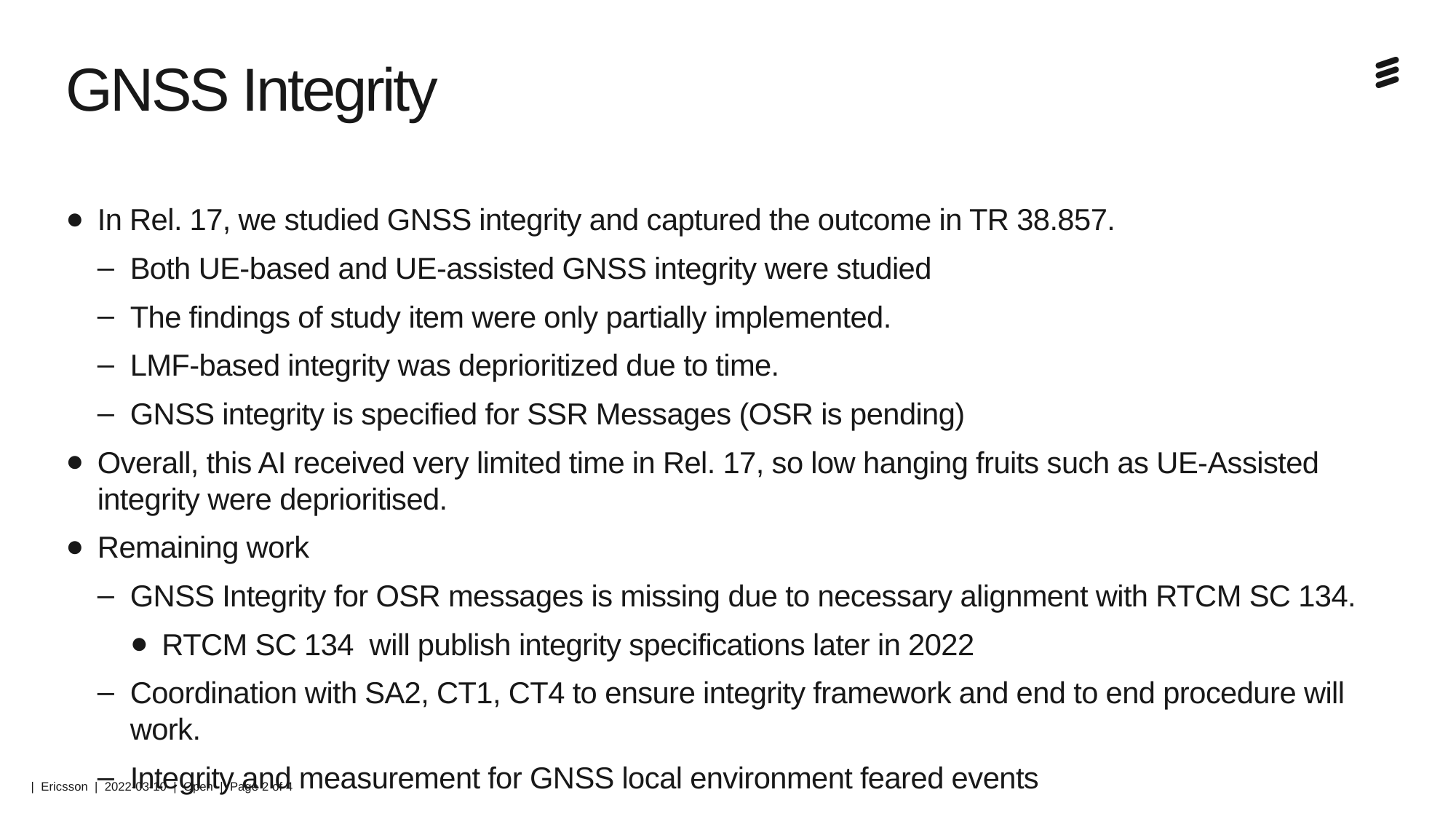

# GNSS Integrity
In Rel. 17, we studied GNSS integrity and captured the outcome in TR 38.857.
Both UE-based and UE-assisted GNSS integrity were studied
The findings of study item were only partially implemented.
LMF-based integrity was deprioritized due to time.
GNSS integrity is specified for SSR Messages (OSR is pending)
Overall, this AI received very limited time in Rel. 17, so low hanging fruits such as UE-Assisted integrity were deprioritised.
Remaining work
GNSS Integrity for OSR messages is missing due to necessary alignment with RTCM SC 134.
RTCM SC 134  will publish integrity specifications later in 2022
Coordination with SA2, CT1, CT4 to ensure integrity framework and end to end procedure will work.
Integrity and measurement for GNSS local environment feared events